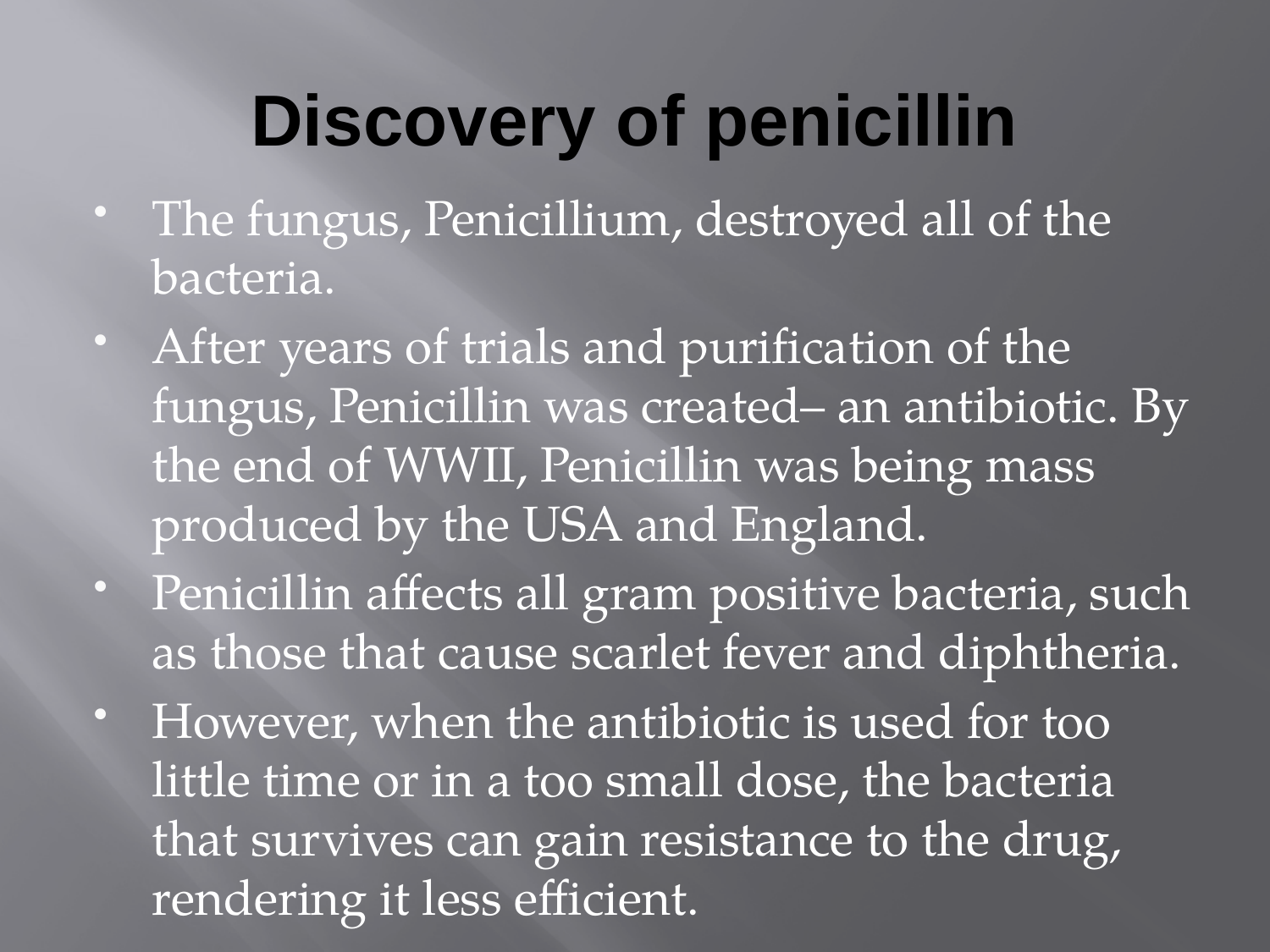

# Discovery of penicillin
The fungus, Penicillium, destroyed all of the bacteria.
After years of trials and purification of the fungus, Penicillin was created– an antibiotic. By the end of WWII, Penicillin was being mass produced by the USA and England.
Penicillin affects all gram positive bacteria, such as those that cause scarlet fever and diphtheria.
However, when the antibiotic is used for too little time or in a too small dose, the bacteria that survives can gain resistance to the drug, rendering it less efficient.